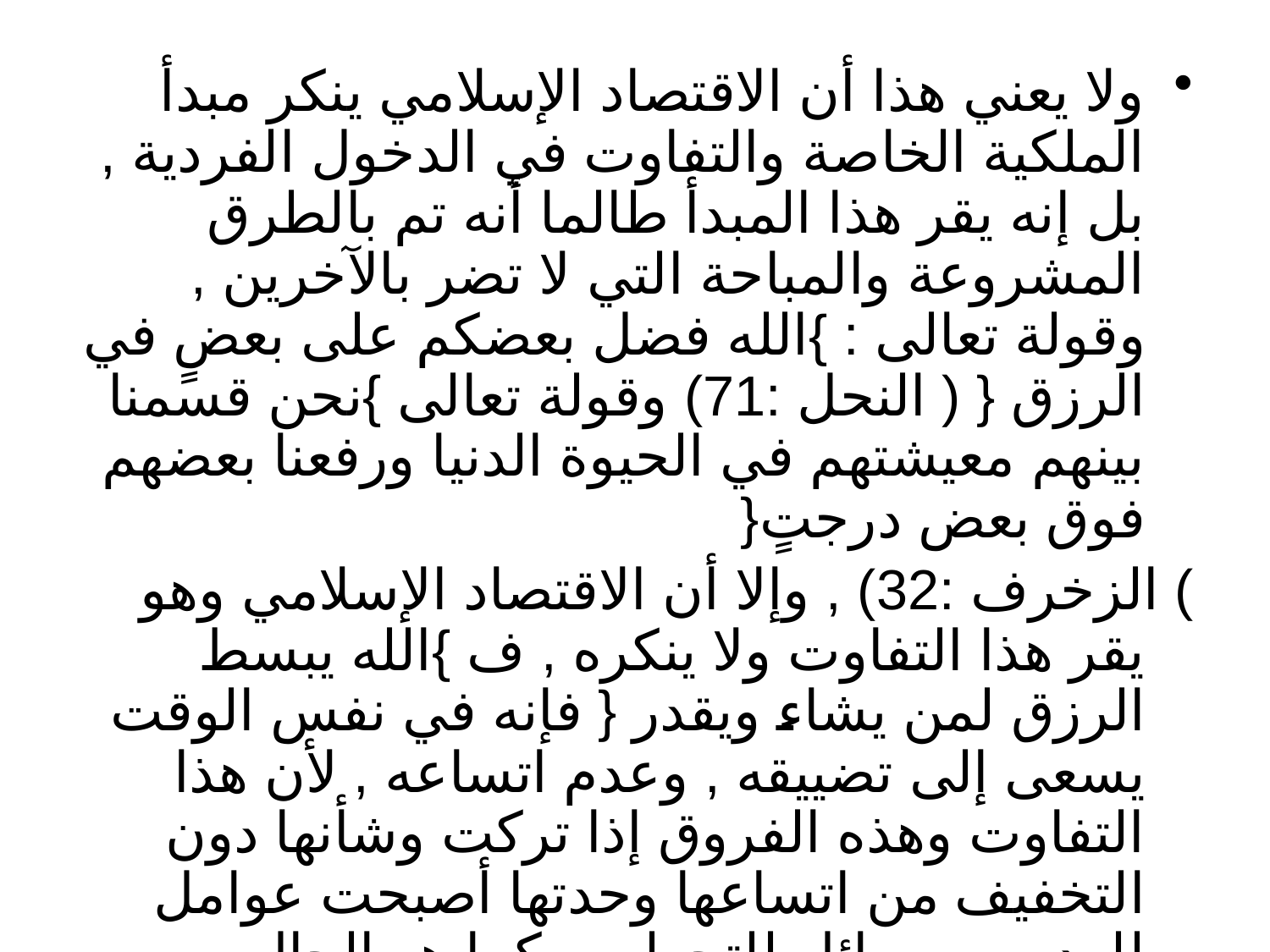

ولا يعني هذا أن الاقتصاد الإسلامي ينكر مبدأ الملكية الخاصة والتفاوت في الدخول الفردية , بل إنه يقر هذا المبدأ طالما أنه تم بالطرق المشروعة والمباحة التي لا تضر بالآخرين , وقولة تعالى : }الله فضل بعضكم على بعضٍ في الرزق { ( النحل :71) وقولة تعالى }نحن قسمنا بينهم معيشتهم في الحيوة الدنيا ورفعنا بعضهم فوق بعض درجتٍ{
) الزخرف :32) , وإلا أن الاقتصاد الإسلامي وهو يقر هذا التفاوت ولا ينكره , ف }الله يبسط الرزق لمن يشاء ويقدر { فإنه في نفس الوقت يسعى إلى تضييقه , وعدم اتساعه , لأن هذا التفاوت وهذه الفروق إذا تركت وشأنها دون التخفيف من اتساعها وحدتها أصبحت عوامل للهدم , ووسائل للتحطيم , كما هو الحال المشاهد في الرأس مالية .